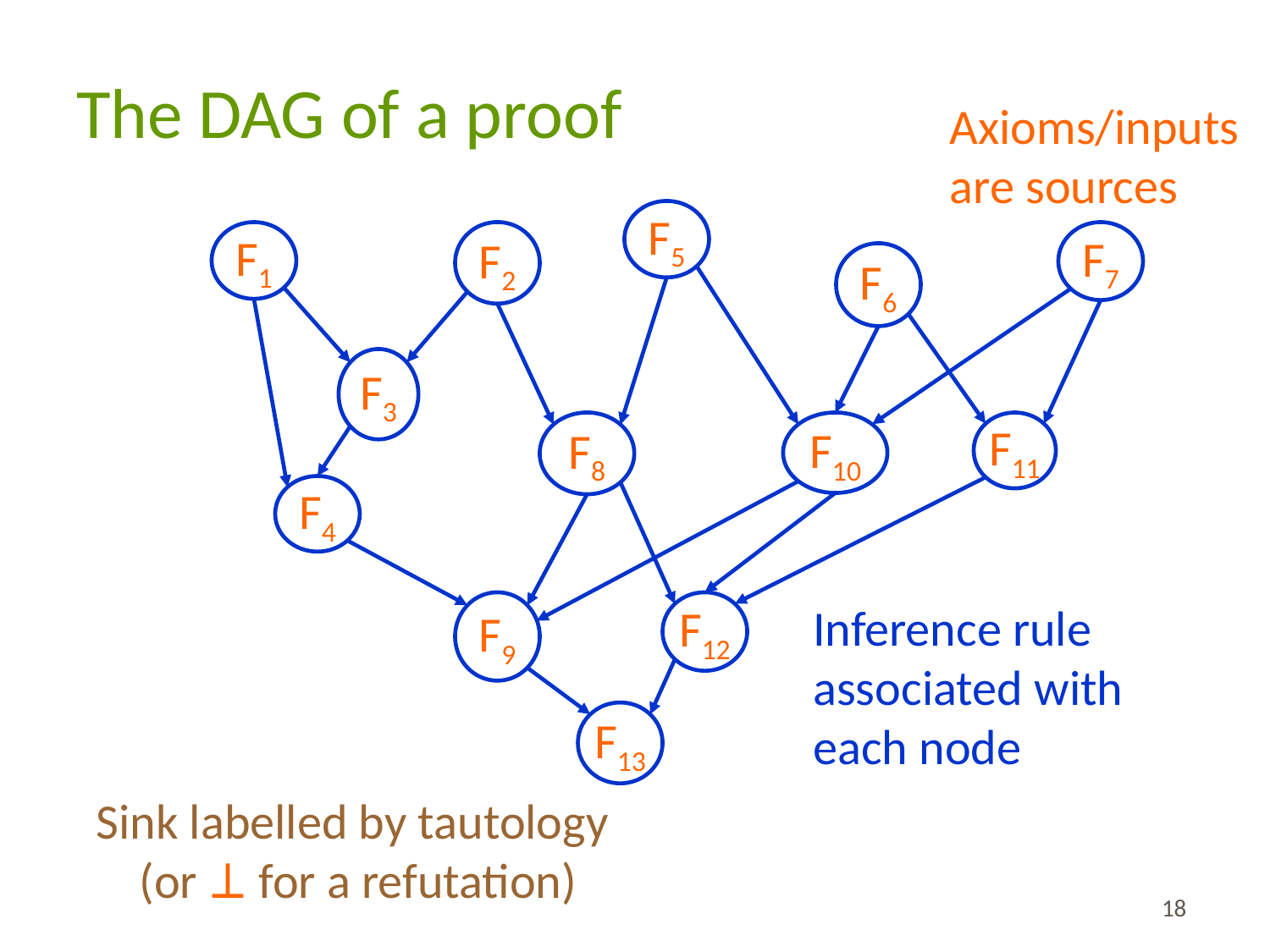

# The DAG of a proof
Axioms/inputs
are sources
F5
F1
F2
F7
F6
F3
F8
F10
F11
F4
Inference rule
associated with
each node
F9
F12
F13
Sink labelled by tautology
(or ⊥ for a refutation)
18